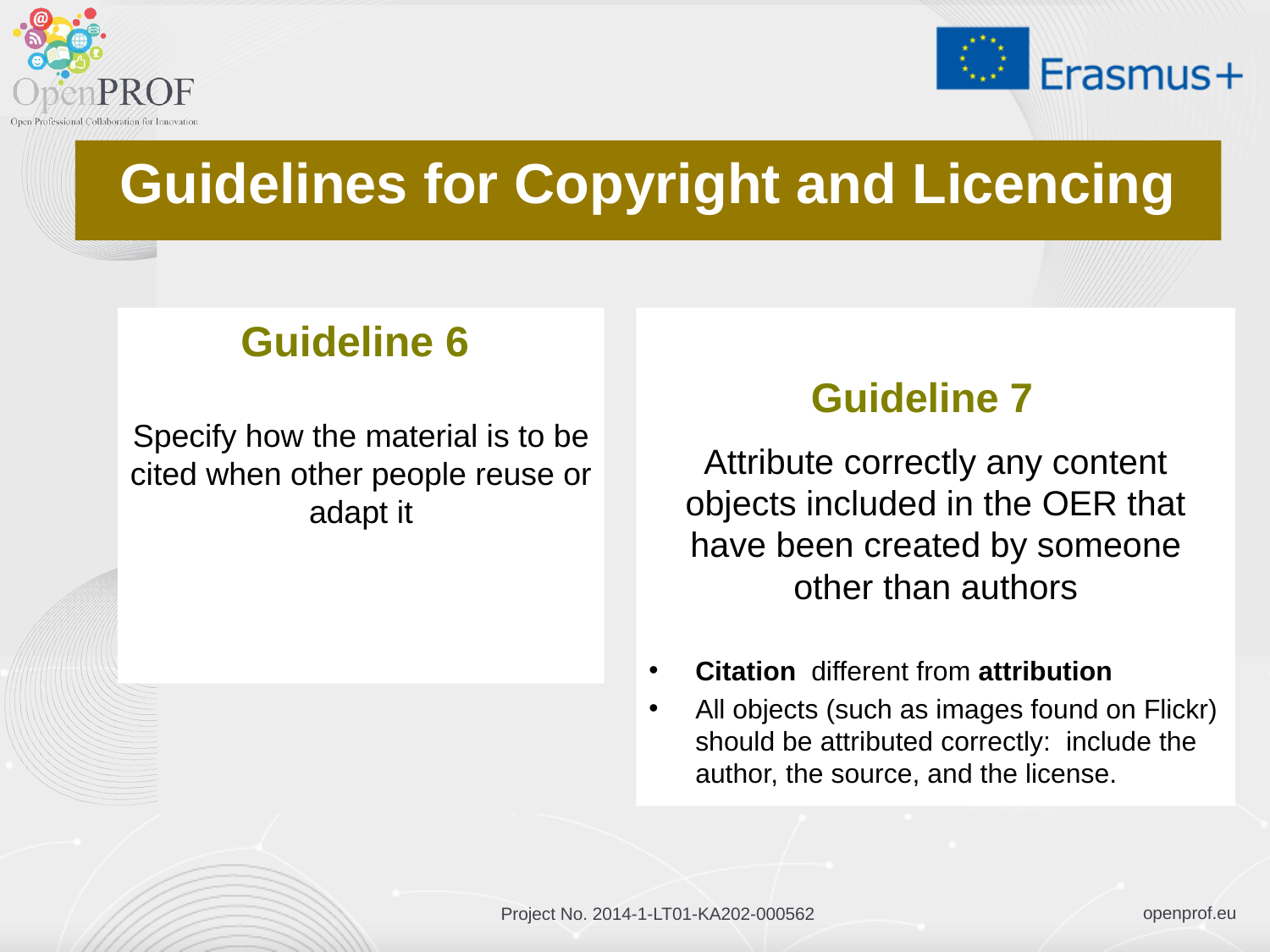

Guidelines for Copyright and Licencing
Guideline 6

Specify how the material is to be cited when other people reuse or adapt it

Guideline 7
Attribute correctly any content objects included in the OER that have been created by someone other than authors

Citation  different from attribution
All objects (such as images found on Flickr) should be attributed correctly:  include the author, the source, and the license.